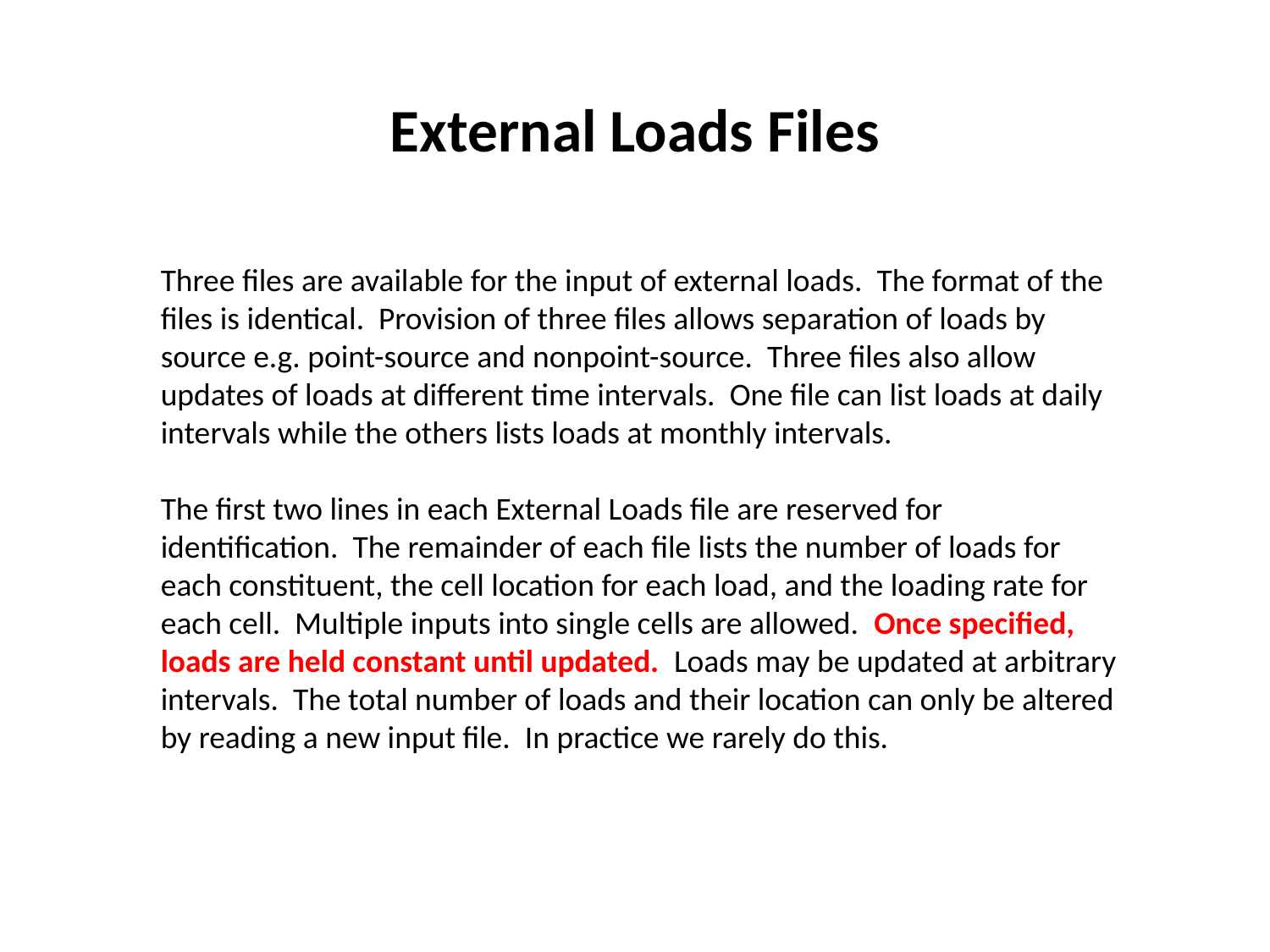

# External Loads Files
Three files are available for the input of external loads.  The format of the files is identical.  Provision of three files allows separation of loads by source e.g. point-source and nonpoint-source.  Three files also allow updates of loads at different time intervals.  One file can list loads at daily intervals while the others lists loads at monthly intervals.

The first two lines in each External Loads file are reserved for identification.  The remainder of each file lists the number of loads for each constituent, the cell location for each load, and the loading rate for each cell.  Multiple inputs into single cells are allowed.  Once specified, loads are held constant until updated.  Loads may be updated at arbitrary intervals.  The total number of loads and their location can only be altered by reading a new input file.  In practice we rarely do this.